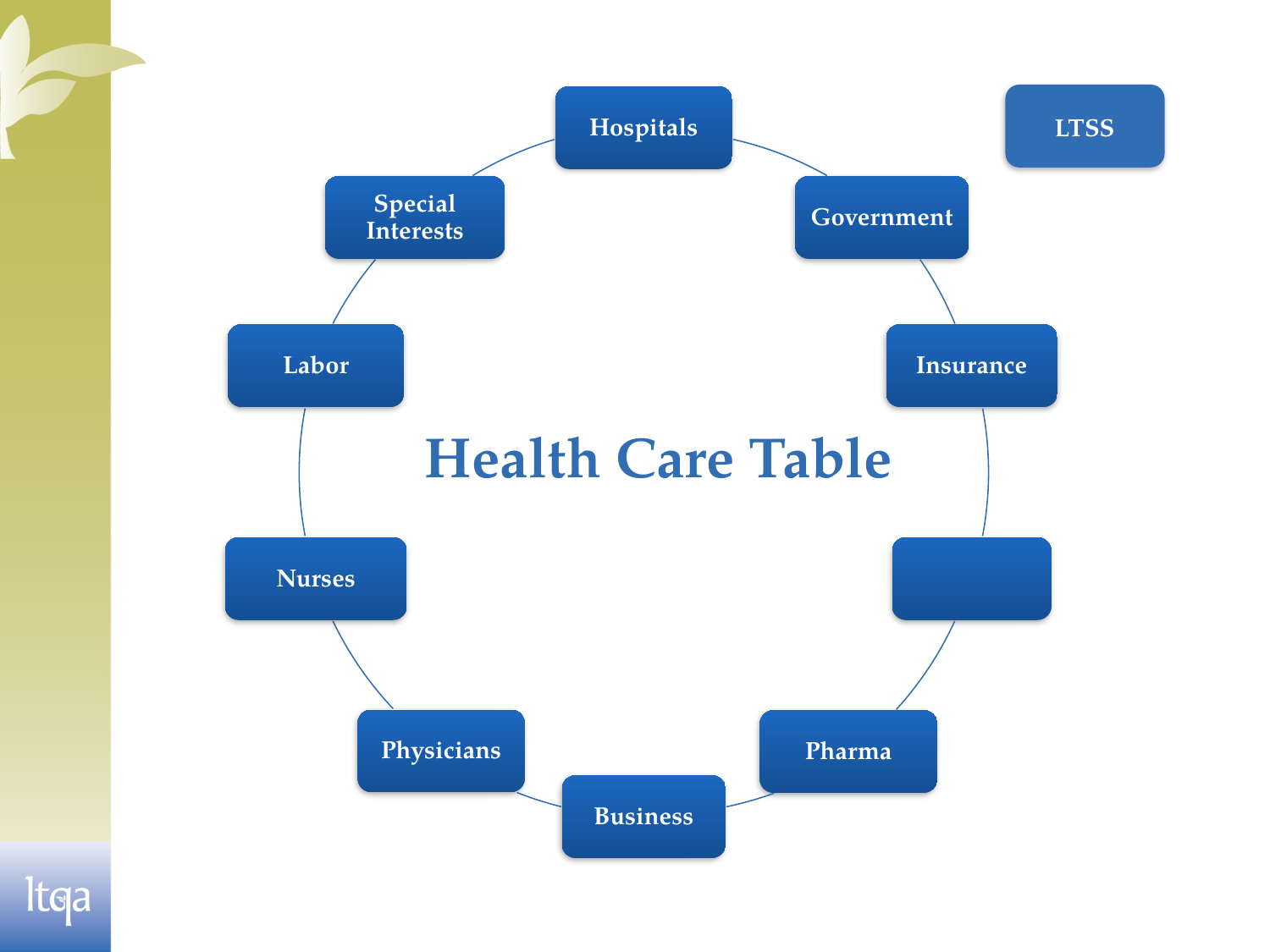

Hospitals
Government
Insurance

Pharma
Business
Physicians
Nurses
Labor
Special Interests
LTSS
# Health Care Table